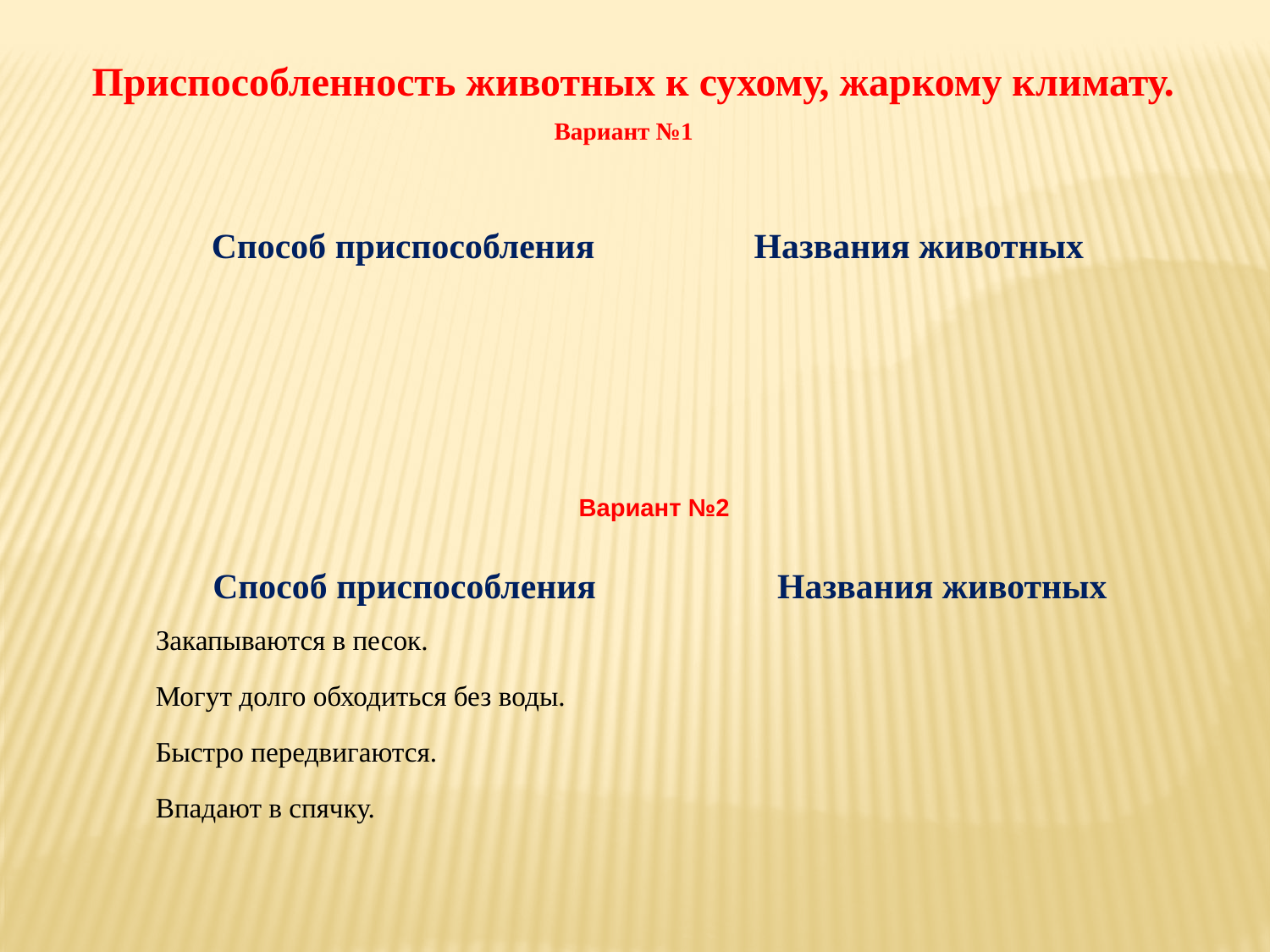

Приспособленность животных к сухому, жаркому климату.
                                                    Вариант №1
| Способ приспособления | Названия животных |
| --- | --- |
|  |  |
|  |  |
|  |  |
|  |  |
                      Вариант №2
| Способ приспособления | Названия животных |
| --- | --- |
| Закапываются в песок. |  |
| Могут долго обходиться без воды. |  |
| Быстро передвигаются. |  |
| Впадают в спячку. |  |